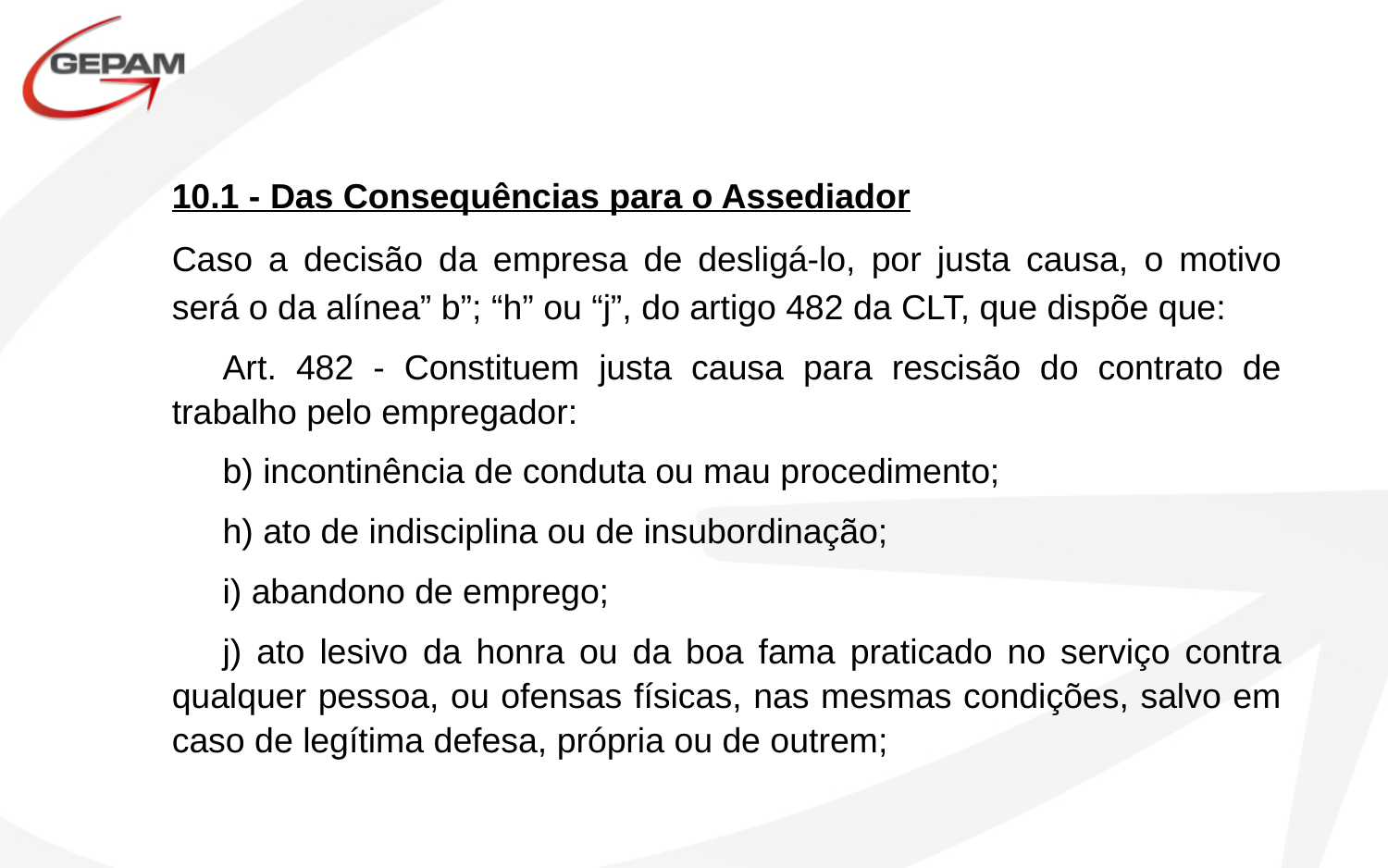

10.1 - Das Consequências para o Assediador
Caso a decisão da empresa de desligá-lo, por justa causa, o motivo será o da alínea” b”; “h” ou “j”, do artigo 482 da CLT, que dispõe que:
Art. 482 - Constituem justa causa para rescisão do contrato de trabalho pelo empregador:
b) incontinência de conduta ou mau procedimento;
h) ato de indisciplina ou de insubordinação;
i) abandono de emprego;
j) ato lesivo da honra ou da boa fama praticado no serviço contra qualquer pessoa, ou ofensas físicas, nas mesmas condições, salvo em caso de legítima defesa, própria ou de outrem;